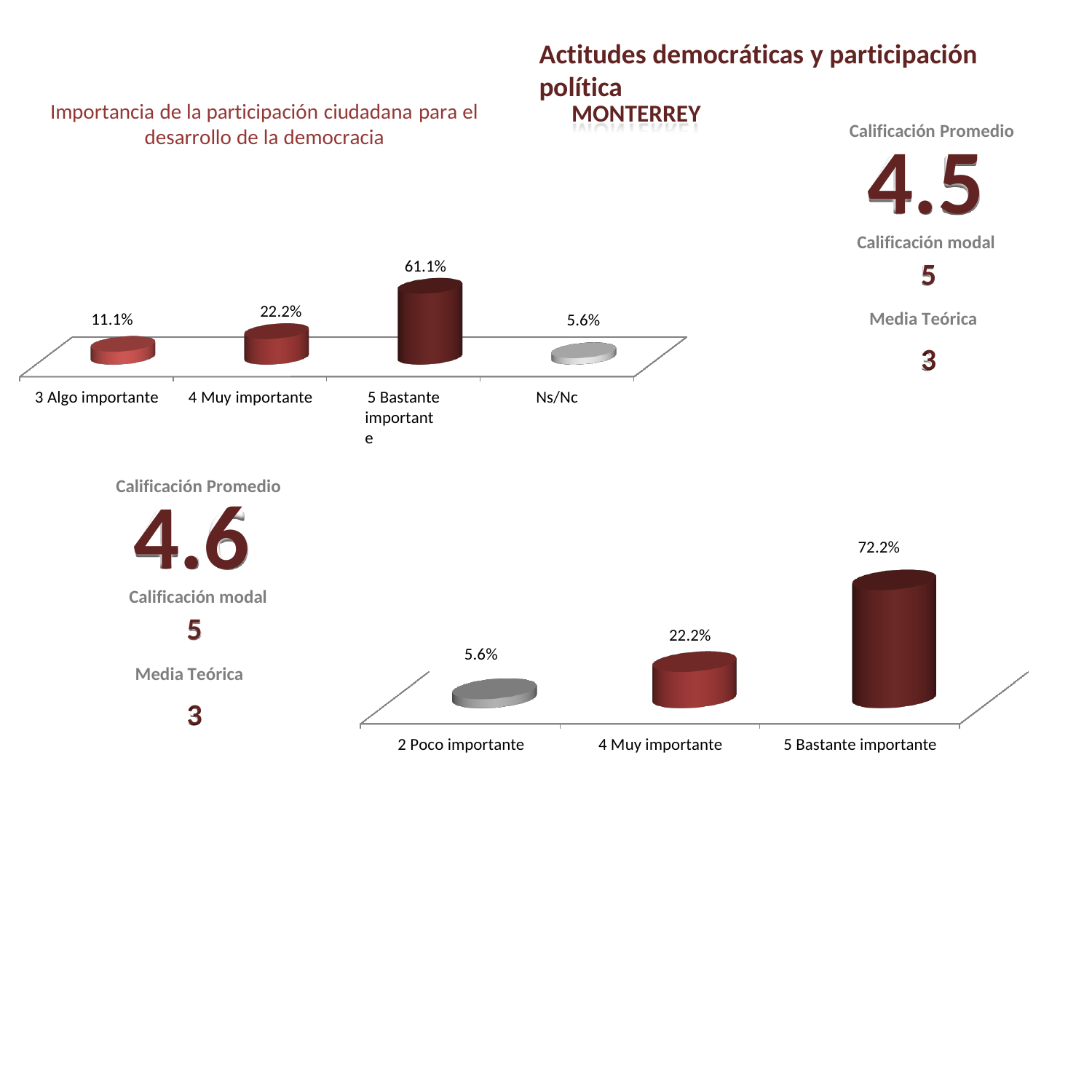

Actitudes democráticas y participación política
MONTERREY
Importancia de la participación ciudadana para el
desarrollo de la democracia

Calificación Promedio
4.5
Calificación modal
5

Media Teórica

3

61.1%
22.2%
11.1%
5.6%

5 Bastante importante
3 Algo importante
4 Muy importante
Ns/Nc

Calificación Promedio
4.6
Calificación modal

72.2%

5

Media Teórica

3
22.2%
5.6%

2 Poco importante
4 Muy importante
5 Bastante importante